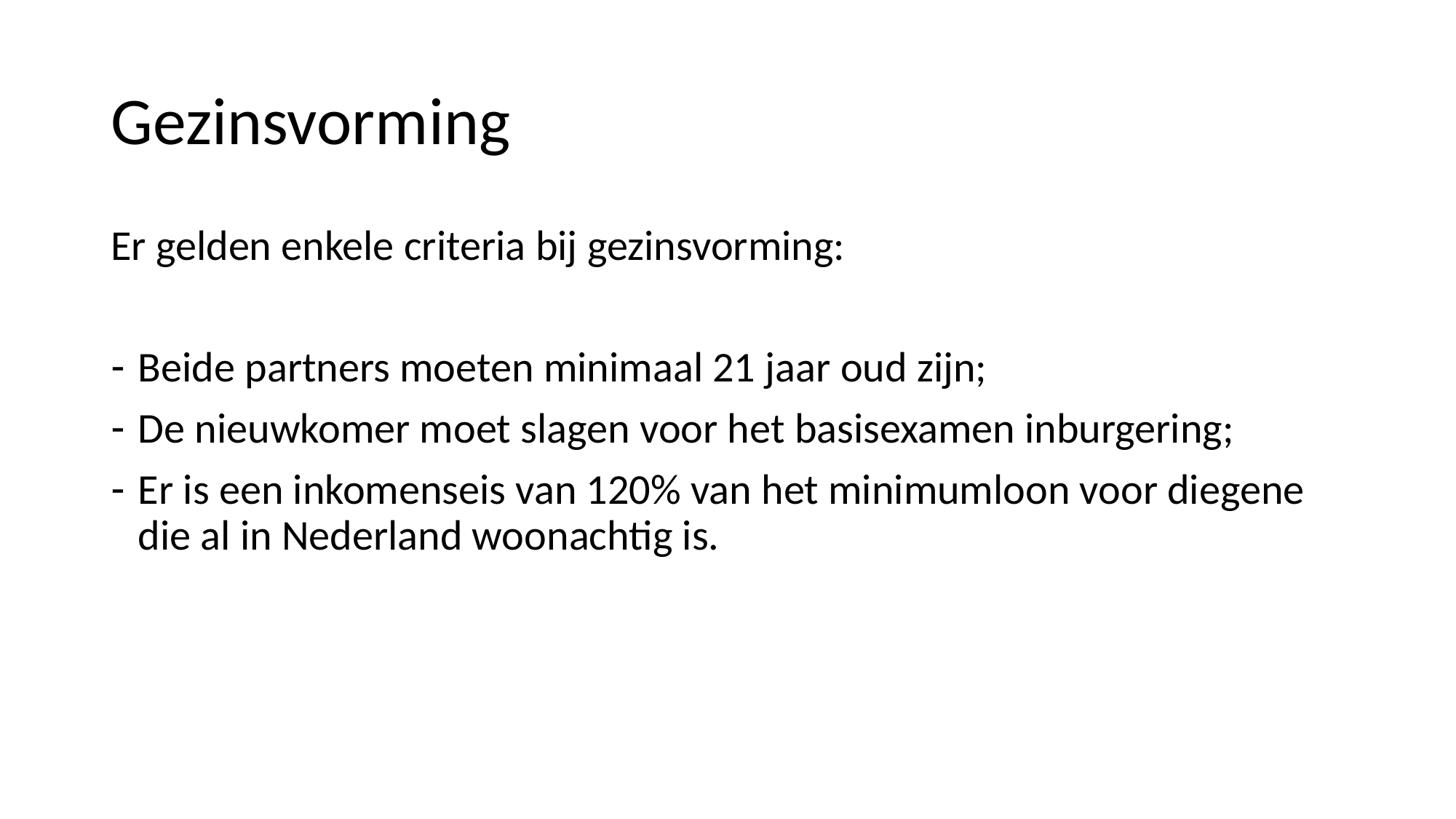

# Gezinsvorming
Er gelden enkele criteria bij gezinsvorming:

Beide partners moeten minimaal 21 jaar oud zijn;
De nieuwkomer moet slagen voor het basisexamen inburgering;
Er is een inkomenseis van 120% van het minimumloon voor diegene die al in Nederland woonachtig is.